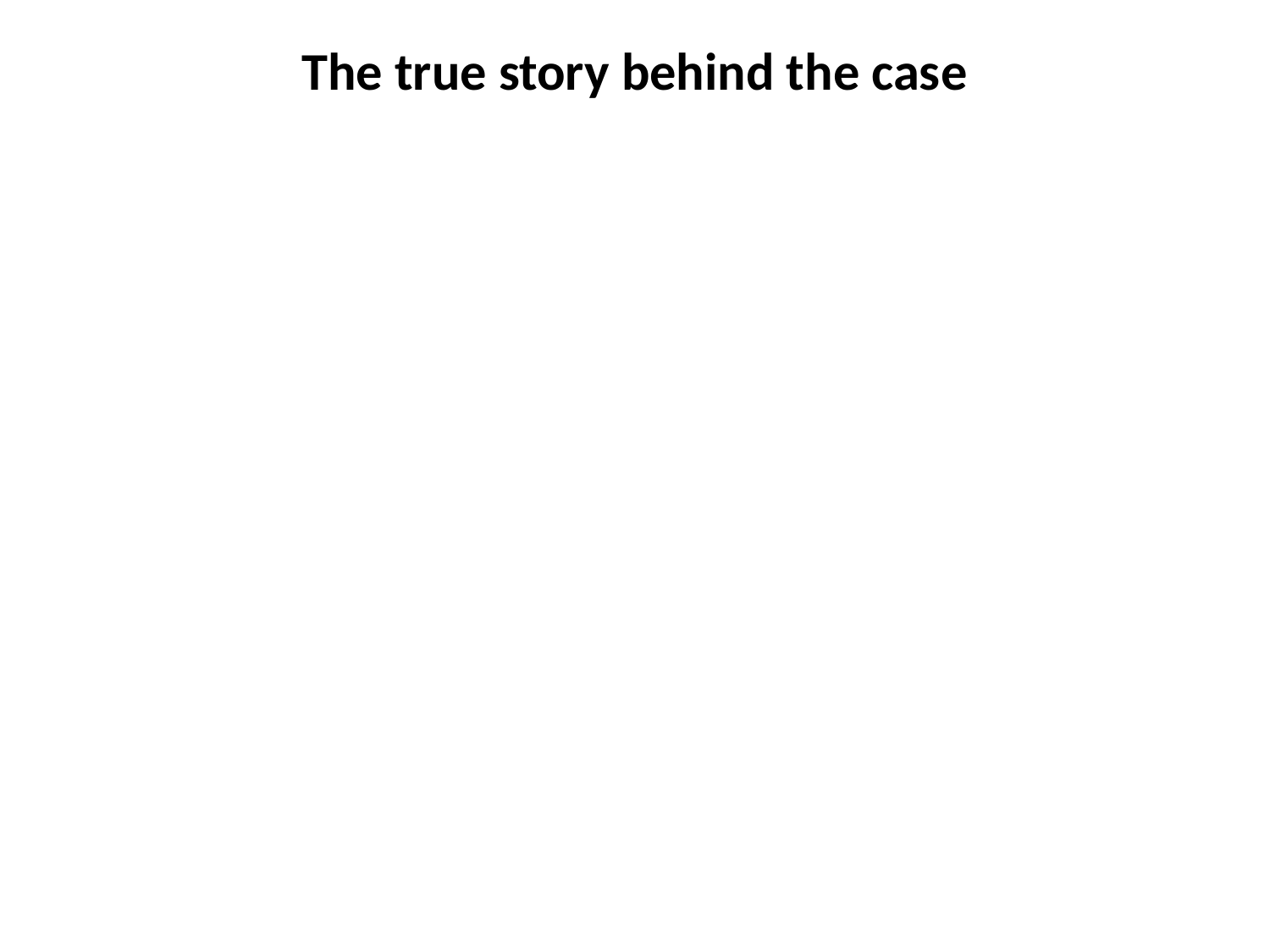

# The true story behind the case